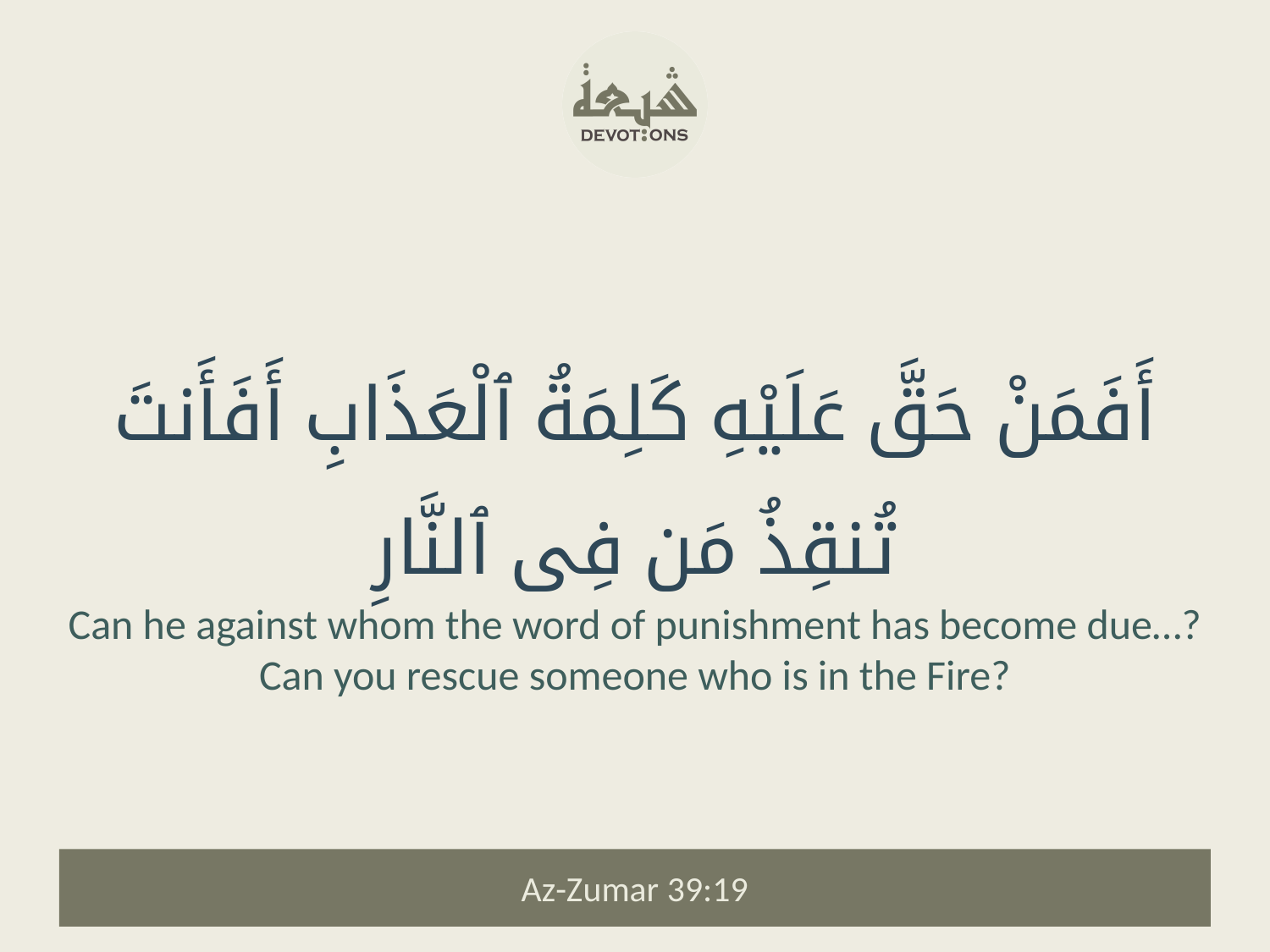

أَفَمَنْ حَقَّ عَلَيْهِ كَلِمَةُ ٱلْعَذَابِ أَفَأَنتَ تُنقِذُ مَن فِى ٱلنَّارِ
Can he against whom the word of punishment has become due…? Can you rescue someone who is in the Fire?
Az-Zumar 39:19